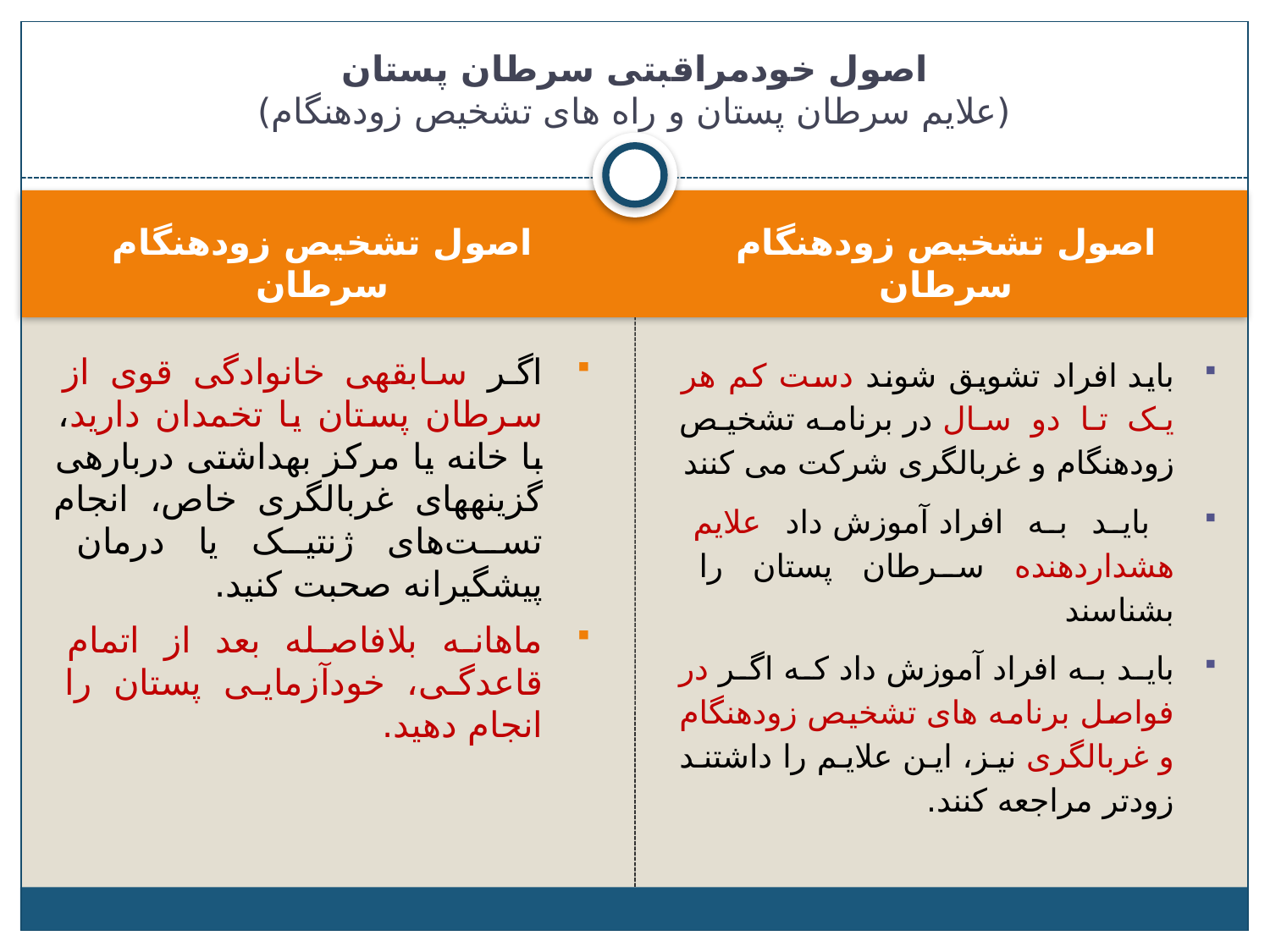

# اصول خودمراقبتی سرطان پستان (علایم سرطان پستان و راه های تشخیص زودهنگام)
اصول تشخیص زودهنگام سرطان
اصول تشخیص زودهنگام سرطان
اگر سابقه­ی خانوادگی قوی از سرطان پستان یا تخمدان دارید، با خانه یا مرکز بهداشتی درباره­ی گزینه­های غربالگری خاص، انجام تست‌های ژنتیک یا درمان پیشگیرانه صحبت کنید.
ماهانه بلافاصله بعد از اتمام قاعدگی، خودآزمایی پستان را انجام دهید.

باید افراد تشویق شوند دست کم هر یک تا دو سال در برنامه تشخیص زودهنگام و غربالگری شرکت می کنند
 باید به افراد آموزش داد علایم هشداردهنده سرطان پستان را بشناسند
باید به افراد آموزش داد که اگر در فواصل برنامه های تشخیص زودهنگام و غربالگری نیز، این علایم را داشتند زودتر مراجعه کنند.